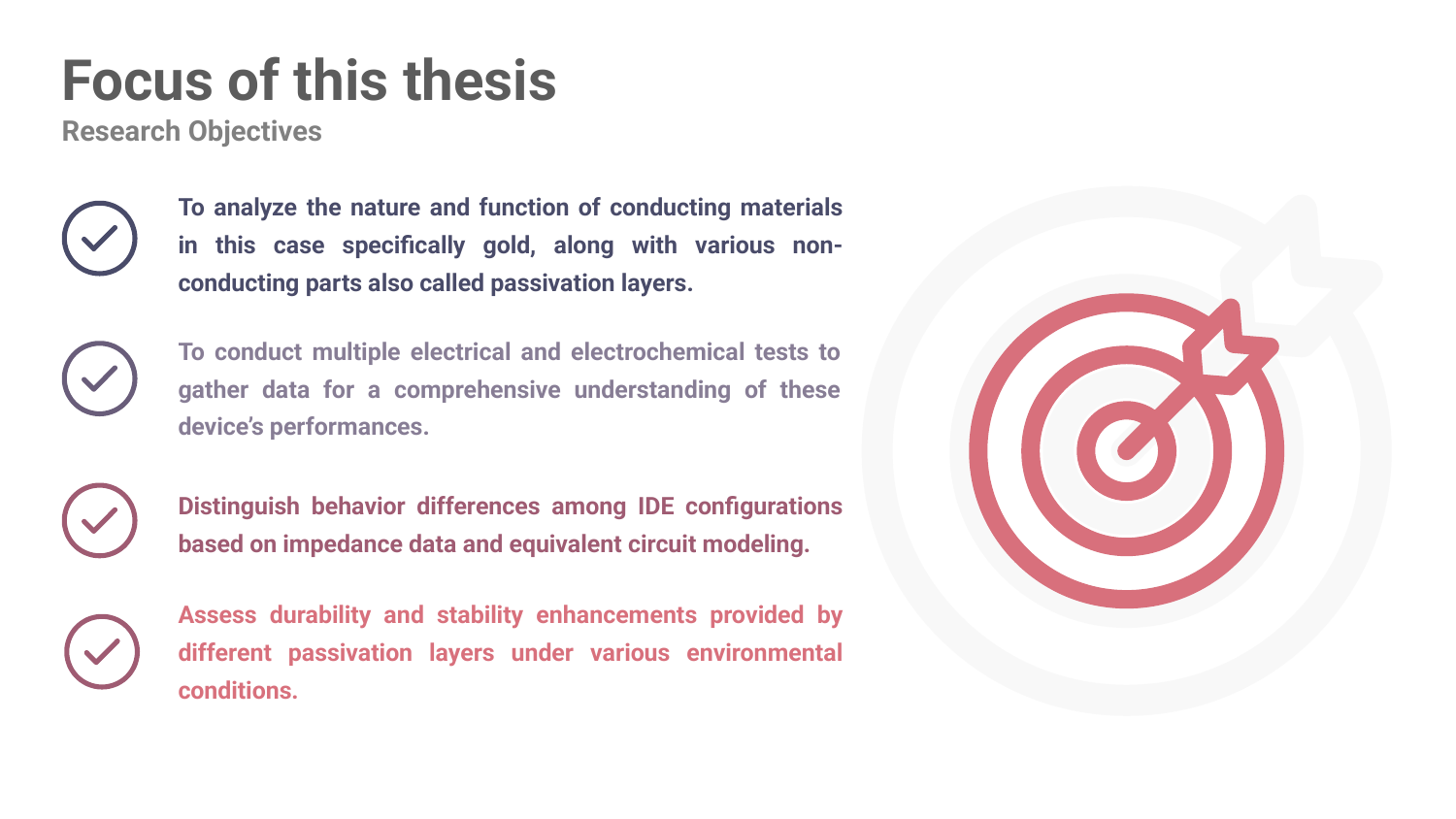

# Focus of this thesis
Research Objectives
To analyze the nature and function of conducting materials in this case specifically gold, along with various non-conducting parts also called passivation layers.

To conduct multiple electrical and electrochemical tests to gather data for a comprehensive understanding of these device’s performances.

Distinguish behavior differences among IDE configurations based on impedance data and equivalent circuit modeling.
Assess durability and stability enhancements provided by different passivation layers under various environmental conditions.